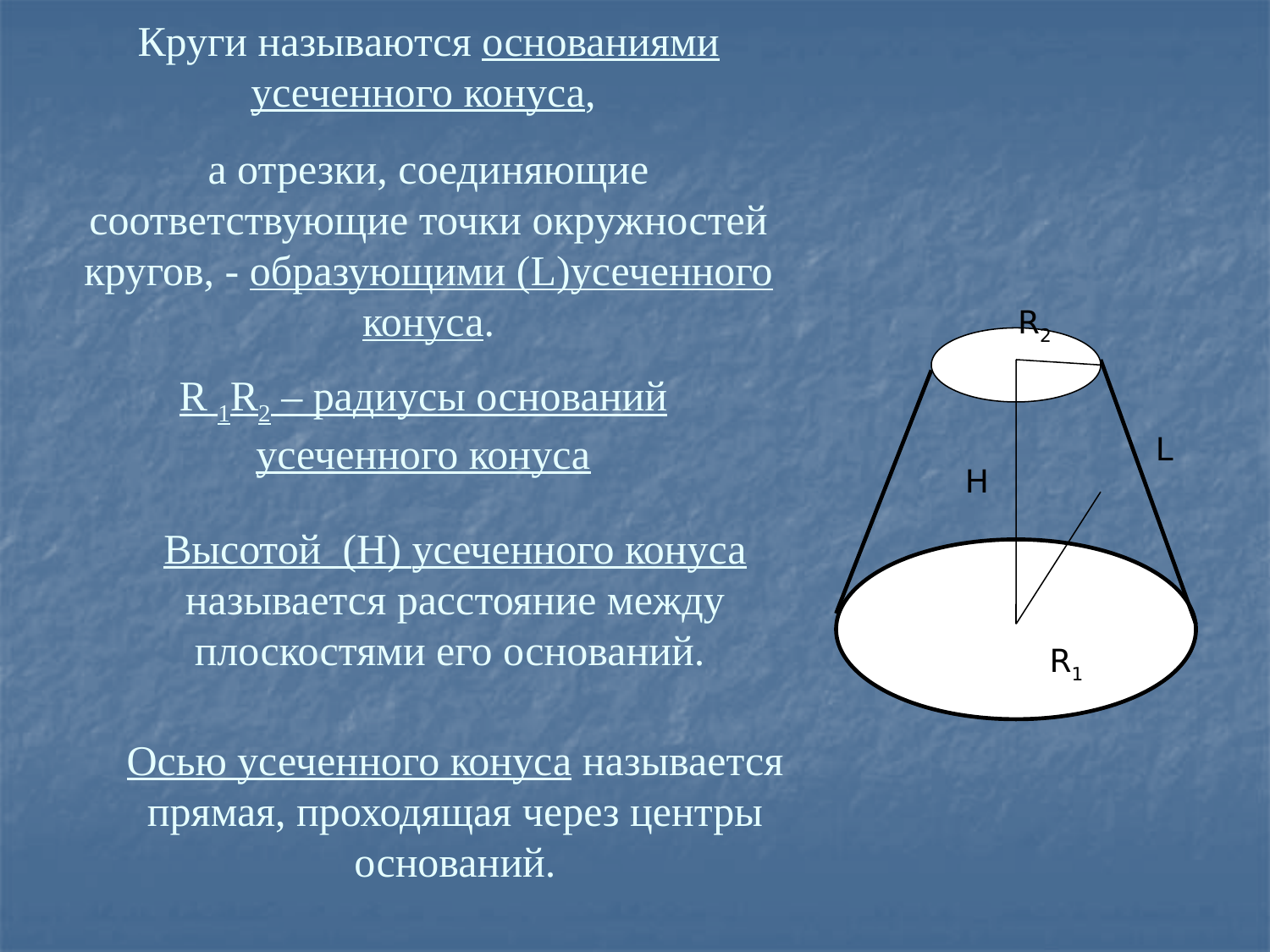

Круги называются основаниями усеченного конуса,
а отрезки, соединяющие соответствующие точки окружностей кругов, - образующими (L)усеченного конуса.
R2

R 1R2 – радиусы оснований усеченного конуса

L
H
Высотой  (H) усеченного конуса называется расстояние между плоскостями его оснований.

R1
Осью усеченного конуса называется прямая, проходящая через центры оснований.